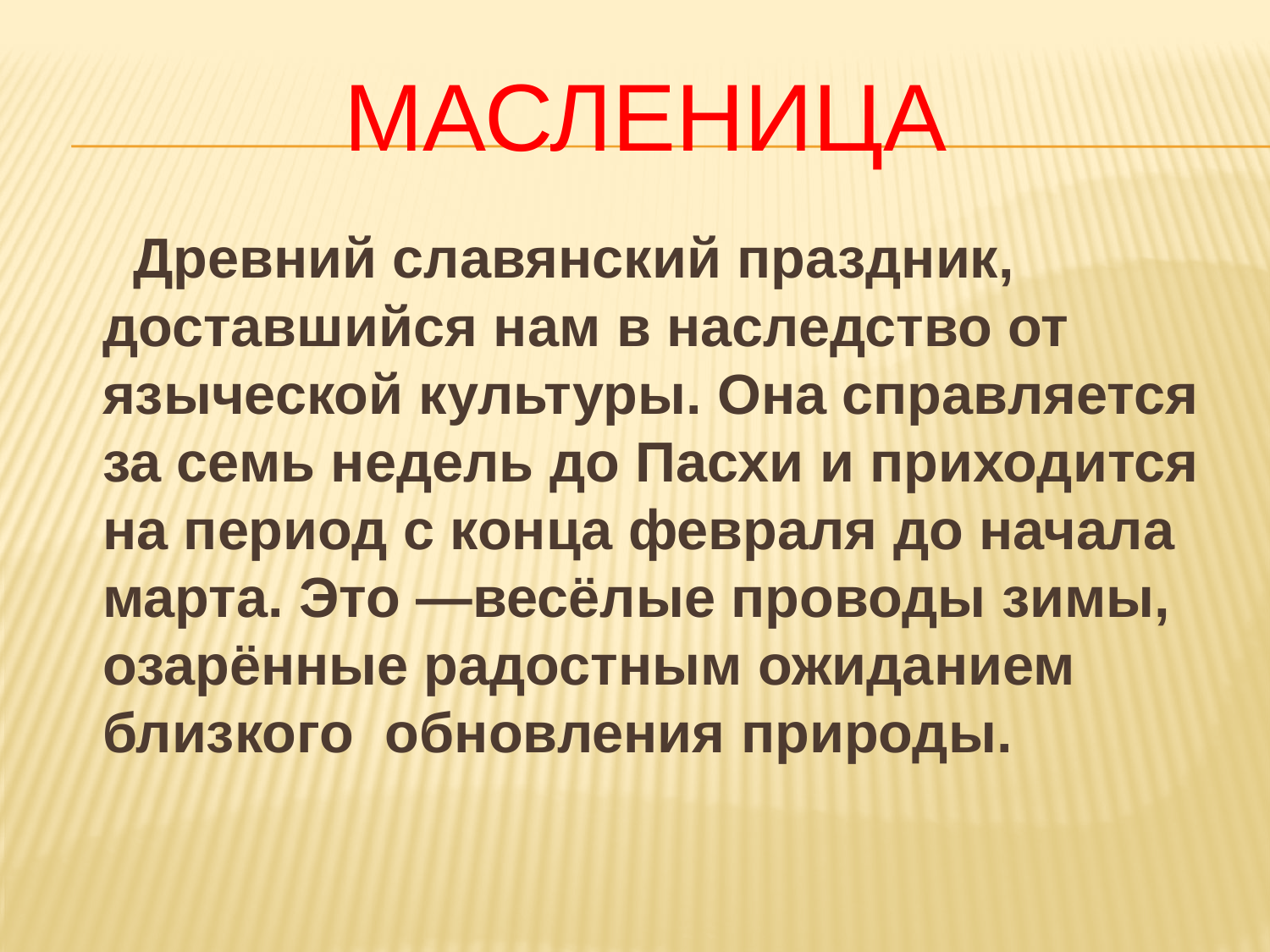

# Масленица
     Древний славянский праздник, доставшийся нам в наследство от языческой культуры. Она справляется за семь недель до Пасхи и приходится на период с конца февраля до начала марта. Это —весёлые проводы зимы, озарённые радостным ожиданием близкого  обновления природы.